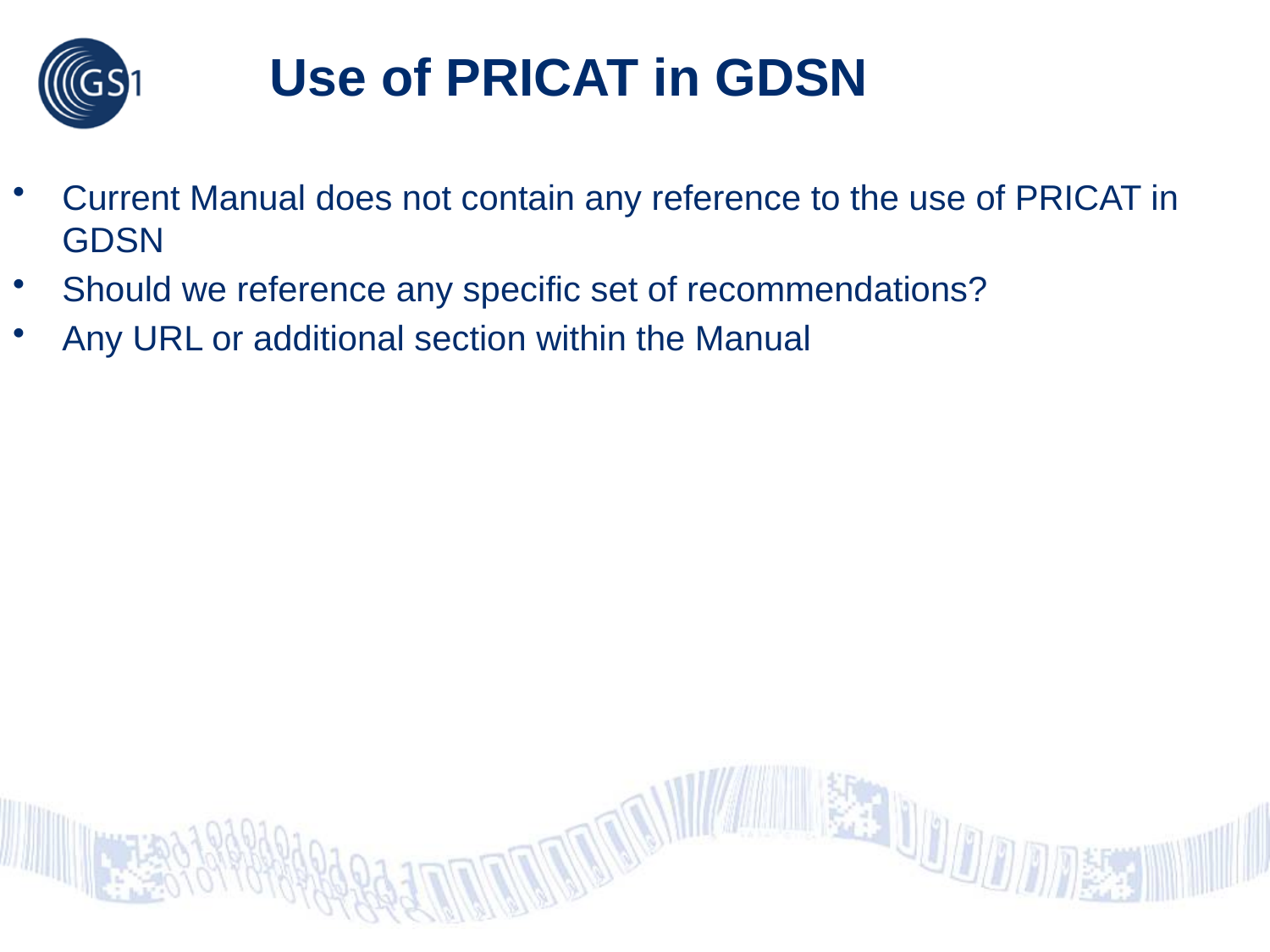

# Use of PRICAT in GDSN
Current Manual does not contain any reference to the use of PRICAT in GDSN
Should we reference any specific set of recommendations?
Any URL or additional section within the Manual